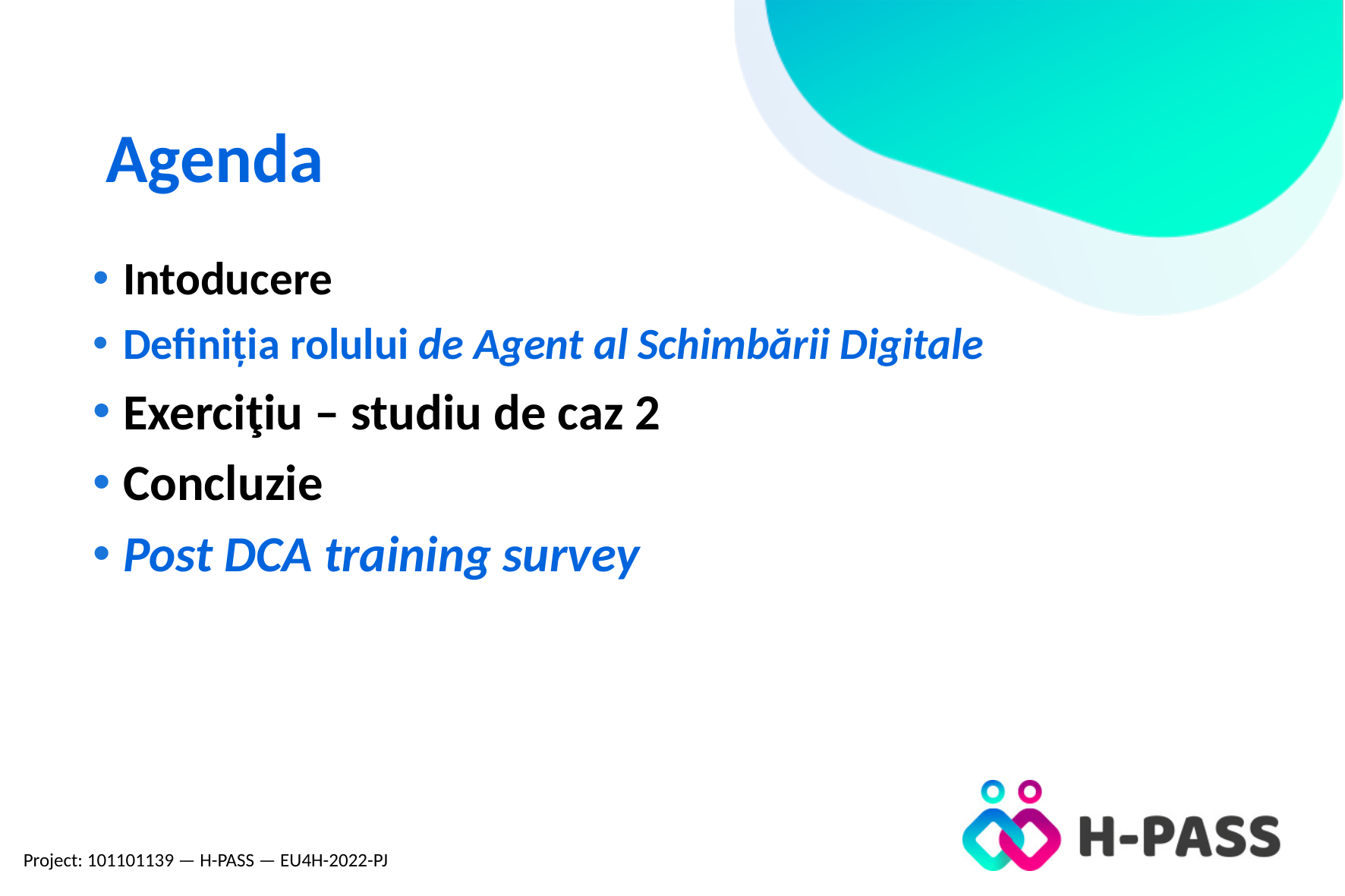

Agenda
Intoducere
Definiția rolului de Agent al Schimbării Digitale
Exerciţiu – studiu de caz 2
Concluzie
Post DCA training survey

Project: 101101139 — H-PASS — EU4H-2022-PJ